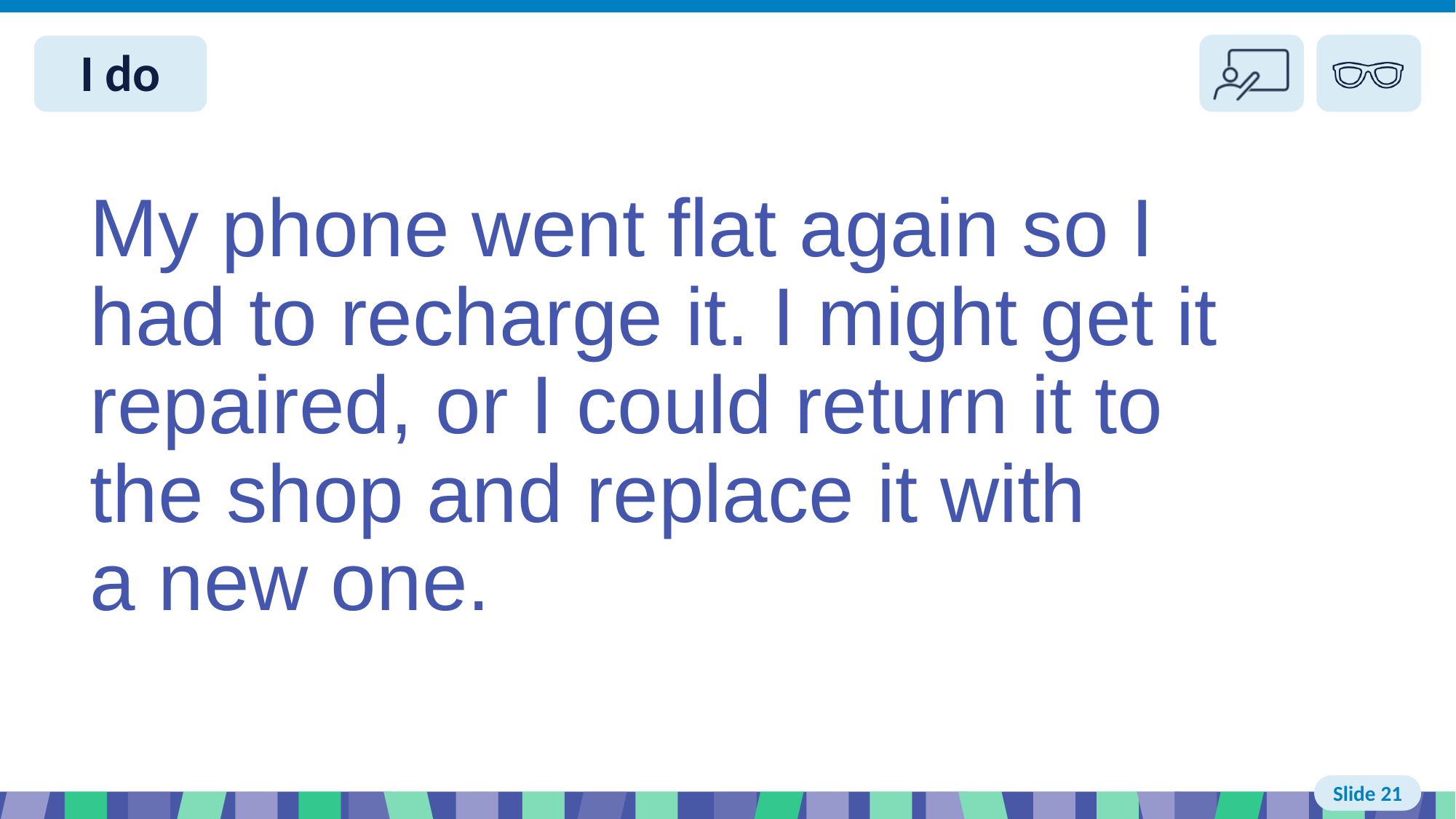

Slide 21 I do
My phone went flat again so I
had to recharge it. I might get it repaired, or I could return it to
the shop and replace it with
a new one.